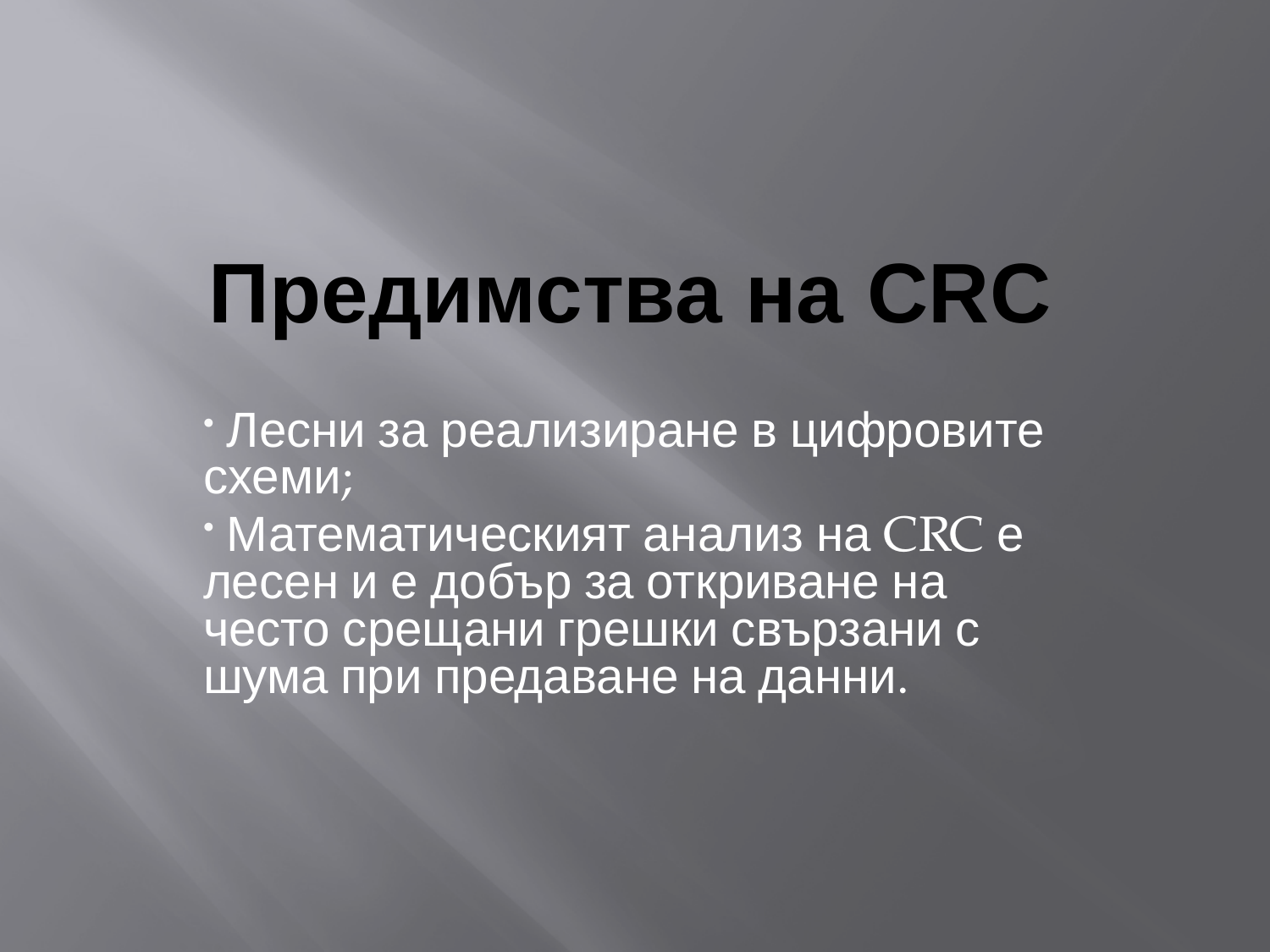

# Предимства на CRC
 Лесни за реализиране в цифровите схеми;
 Математическият анализ на CRC е лесен и е добър за откриване на често срещани грешки свързани с шума при предаване на данни.